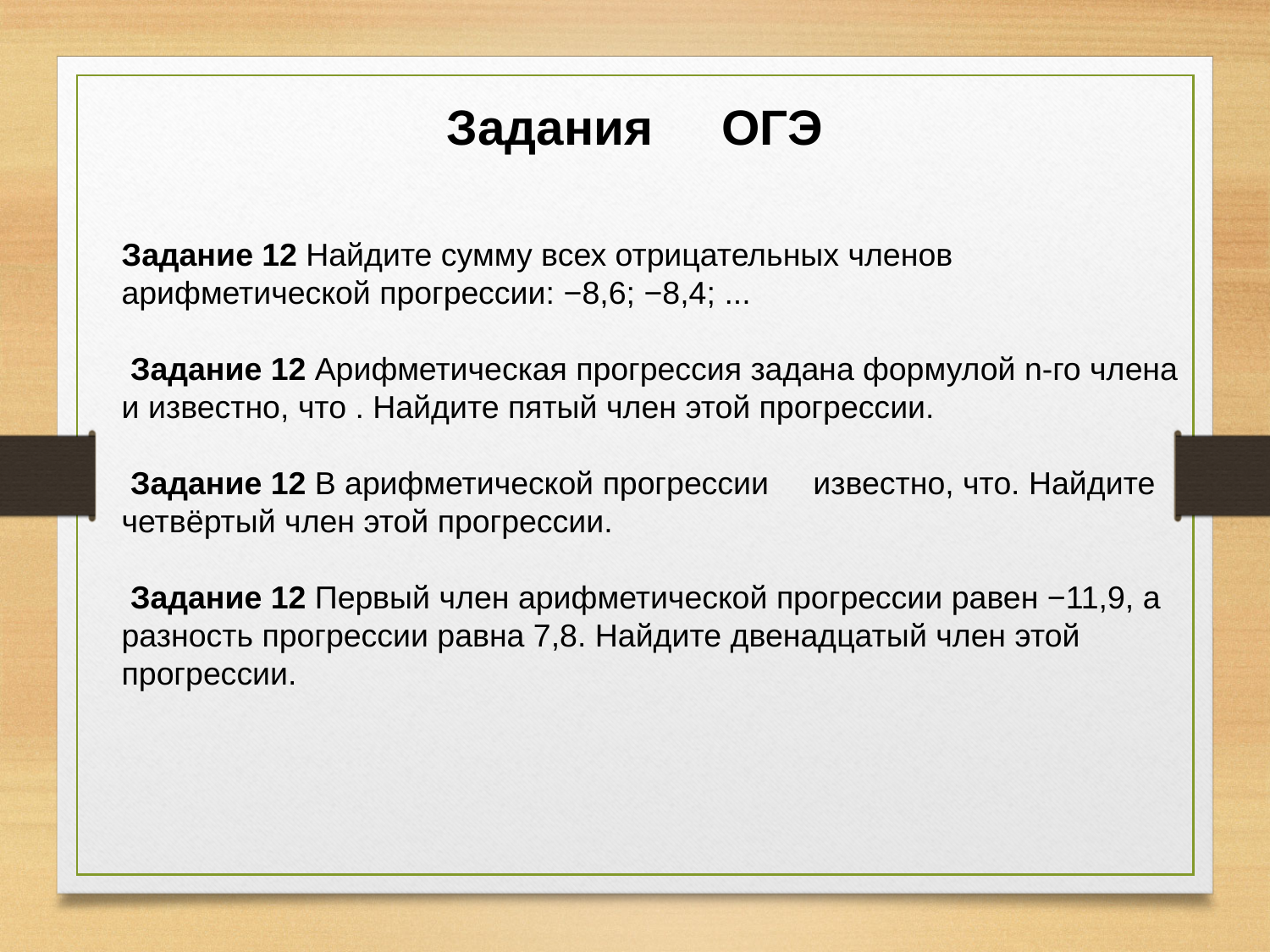

Задания     ОГЭ
Задание 12 Найдите сумму всех отрицательных членов арифметической прогрессии: −8,6; −8,4; ...

 Задание 12 Арифметическая прогрессия задана формулой n-го члена и известно, что . Найдите пятый член этой прогрессии.

 Задание 12 В арифметической прогрессии     известно, что. Найдите четвёртый член этой прогрессии.

 Задание 12 Первый член ариф­ме­ти­че­ской про­грес­сии равен −11,9, а разность прогрессии равна 7,8. Найдите двенадцатый член этой прогрессии.